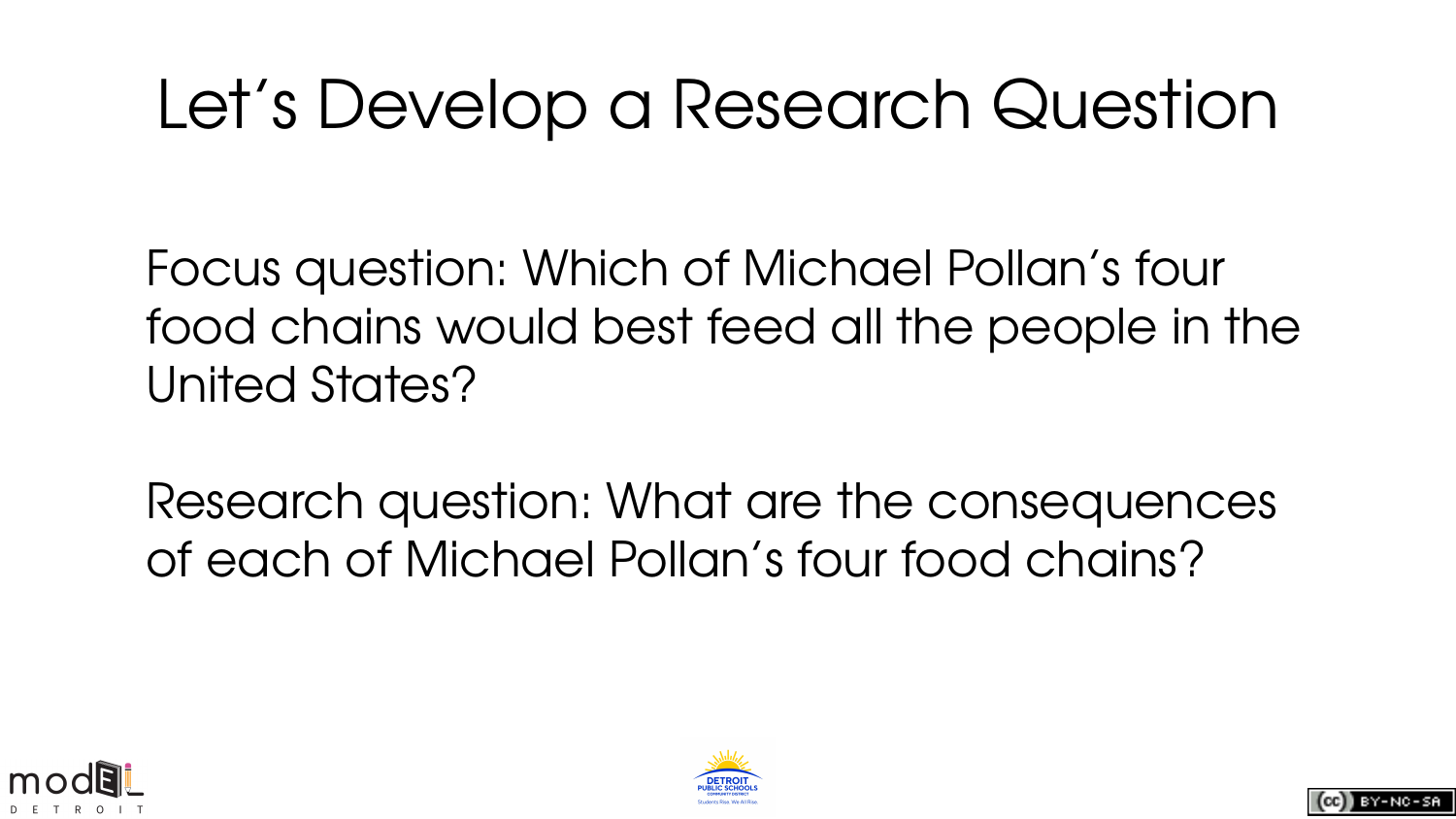

# Let’s Develop a Research Question
Focus question: Which of Michael Pollan’s four food chains would best feed all the people in the United States?

Research question: What are the consequences of each of Michael Pollan’s four food chains?